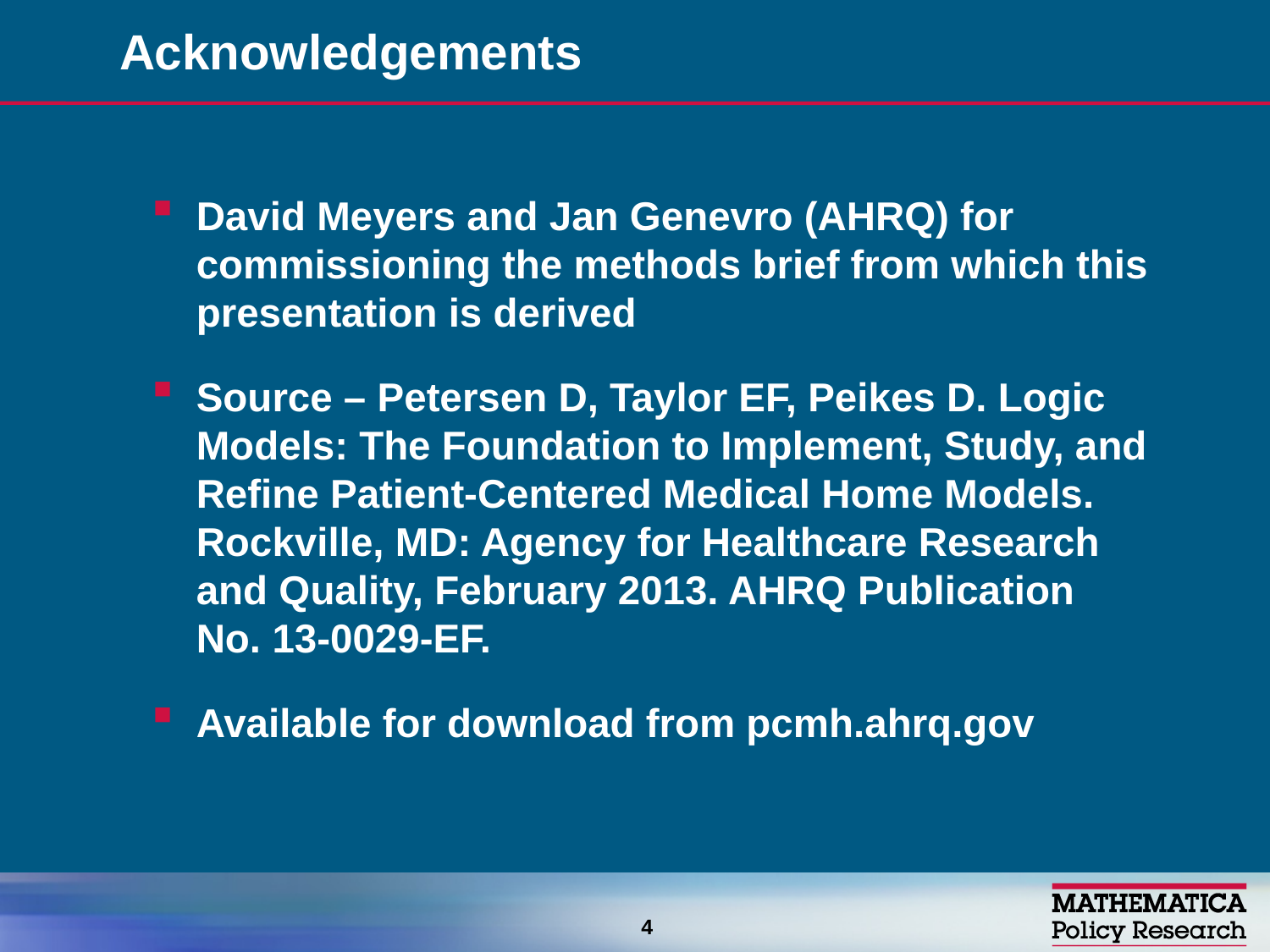

# Acknowledgements
David Meyers and Jan Genevro (AHRQ) for commissioning the methods brief from which this presentation is derived
Source – Petersen D, Taylor EF, Peikes D. Logic Models: The Foundation to Implement, Study, and Refine Patient-Centered Medical Home Models. Rockville, MD: Agency for Healthcare Research and Quality, February 2013. AHRQ Publication No. 13-0029-EF.
Available for download from pcmh.ahrq.gov

4